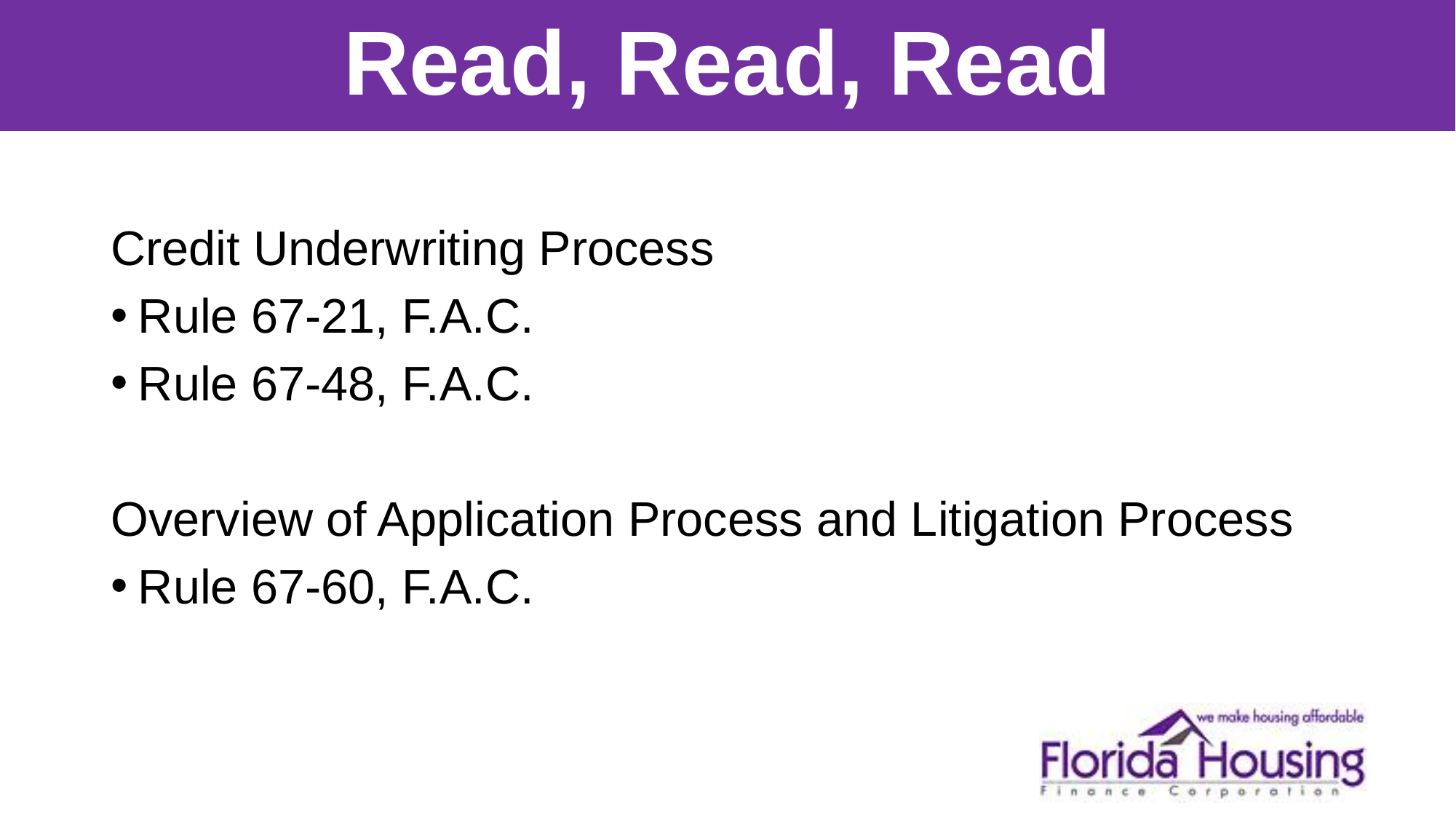

# Read, Read, Read
Credit Underwriting Process
Rule 67-21, F.A.C.
Rule 67-48, F.A.C.

Overview of Application Process and Litigation Process
Rule 67-60, F.A.C.